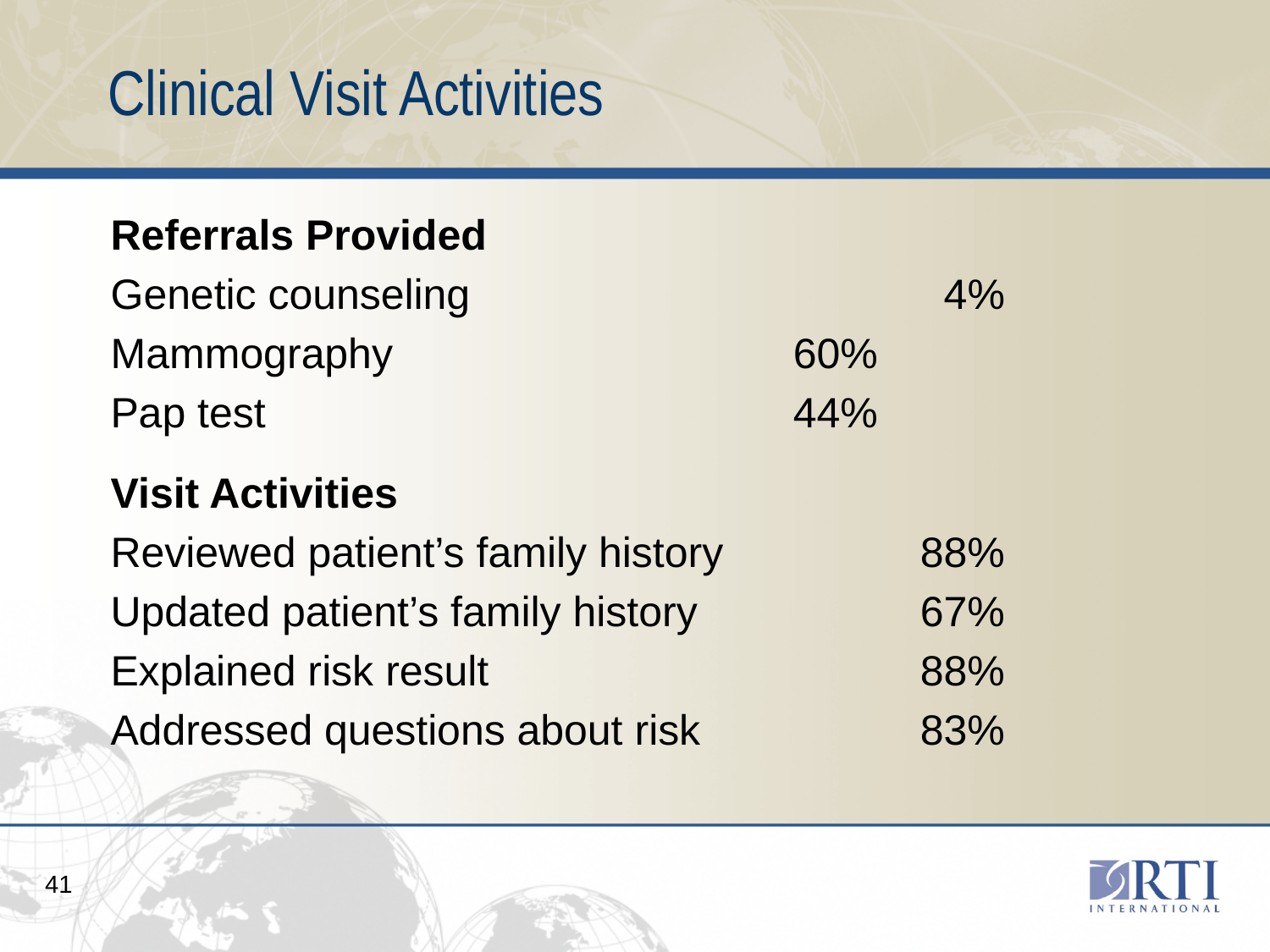

# Clinical Visit Activities
Referrals Provided
Genetic counseling				  4%
Mammography				60%
Pap test					44%
Visit Activities
Reviewed patient’s family history		88%
Updated patient’s family history		67%
Explained risk result				88%
Addressed questions about risk		83%

41